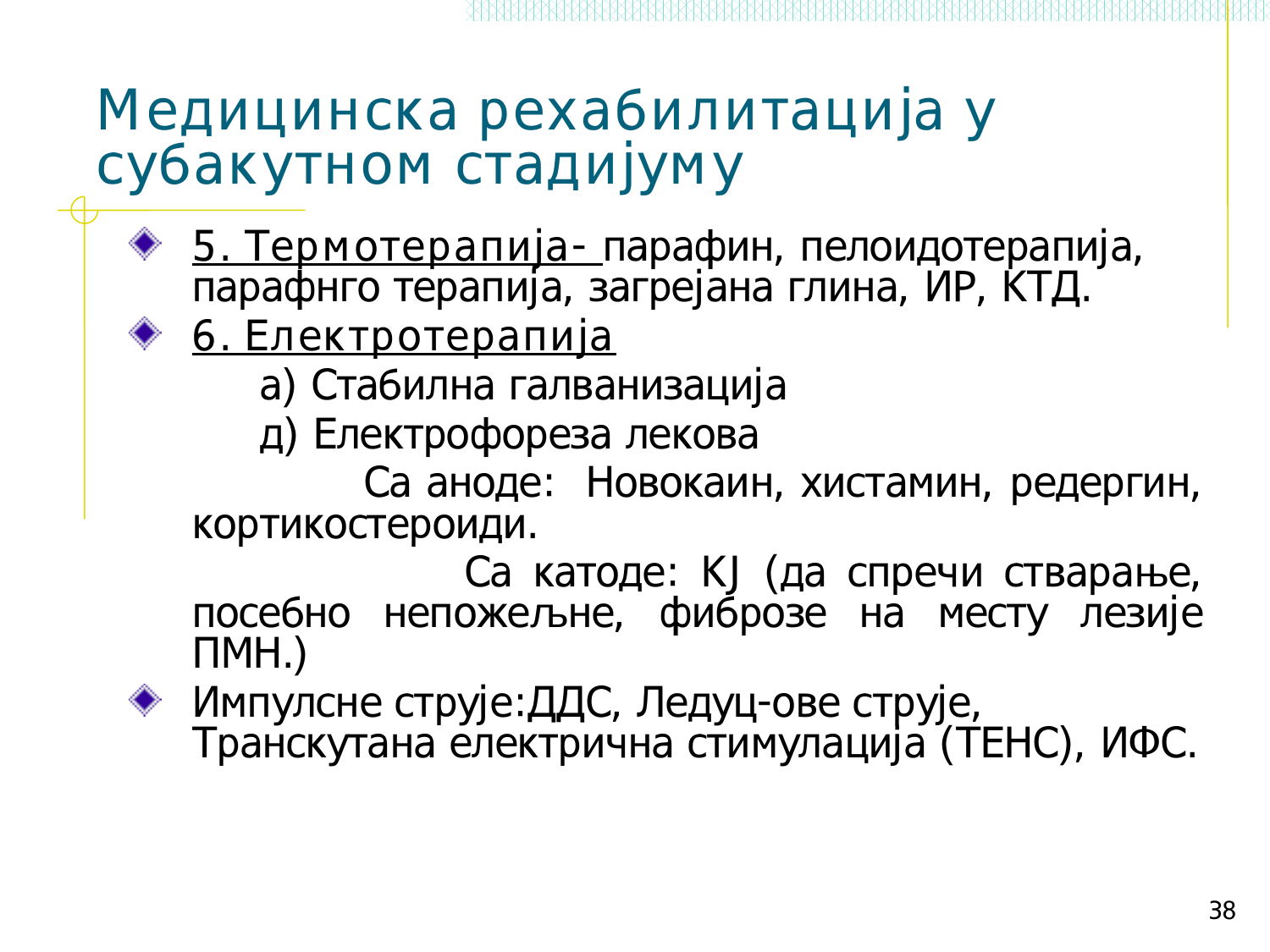

# Медицинска рехабилитација у субакутном стадијуму
5. Термотерапија- парафин, пелоидотерапија, парафнго терапија, загрејана глина, ИР, КТД.
6. Електротерапија
          а) Стабилна галванизација
          д) Електрофореза лекова
                Са аноде:  Новокаин, хистамин, редергин, кортикостероиди.
                Са катоде: КЈ (да спречи стварање, посебно непожељне, фиброзе на месту лезије ПМН.)
Импулсне струје:ДДС, Ледуц-ове струје, Транскутана електрична стимулација (ТЕНС), ИФС.
38